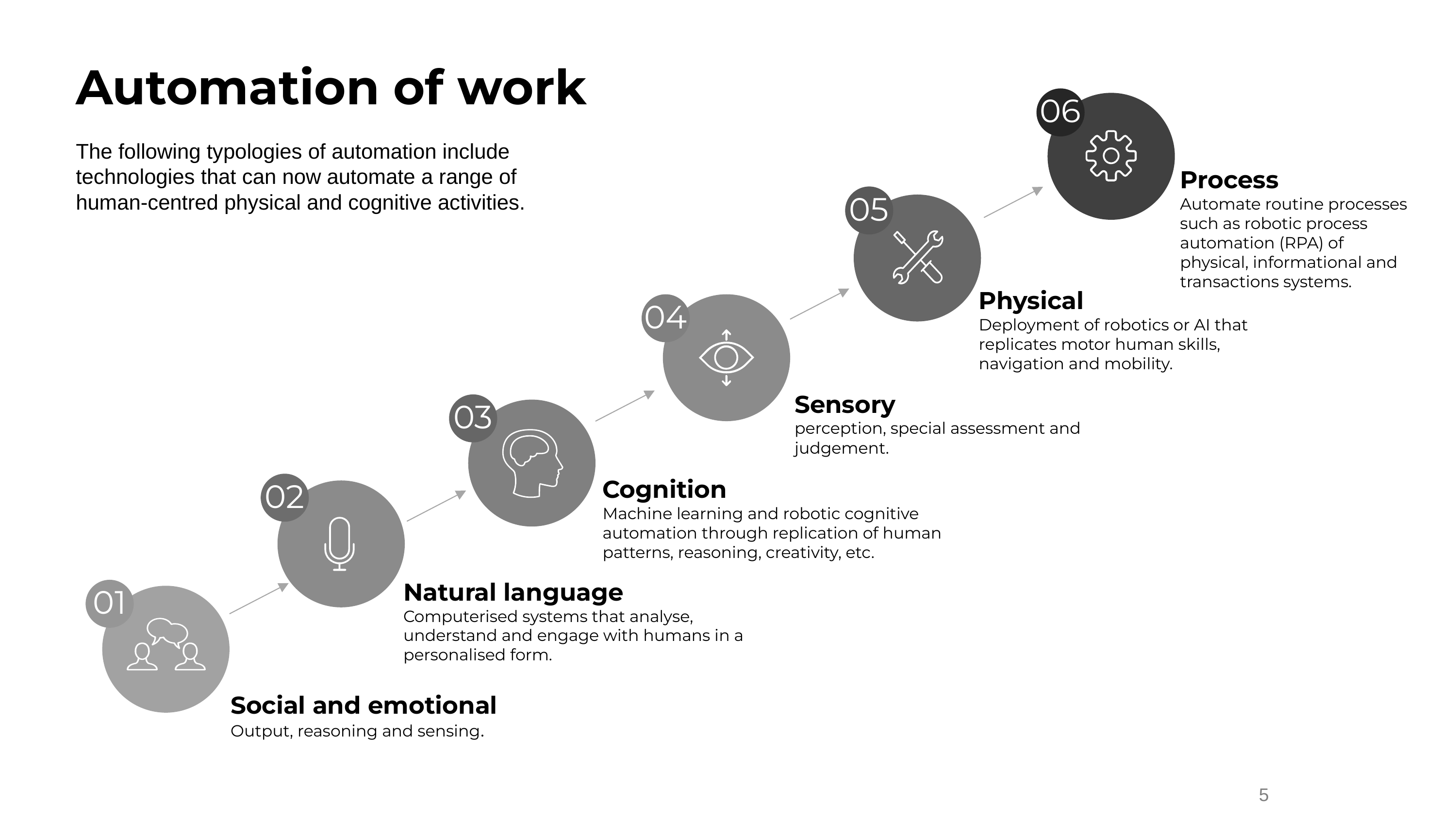

Automation of work

The following typologies of automation include technologies that can now automate a range of human-centred physical and cognitive activities.
06

Process
Automate routine processes such as robotic process automation (RPA) of physical, informational and transactions systems.
05

Physical
Deployment of robotics or AI that replicates motor human skills, navigation and mobility.
04

Sensory
perception, special assessment and judgement.
03

02
Cognition
Machine learning and robotic cognitive automation through replication of human patterns, reasoning, creativity, etc.

Natural language
Computerised systems that analyse, understand and engage with humans in a personalised form.
01

Social and emotional
Output, reasoning and sensing.